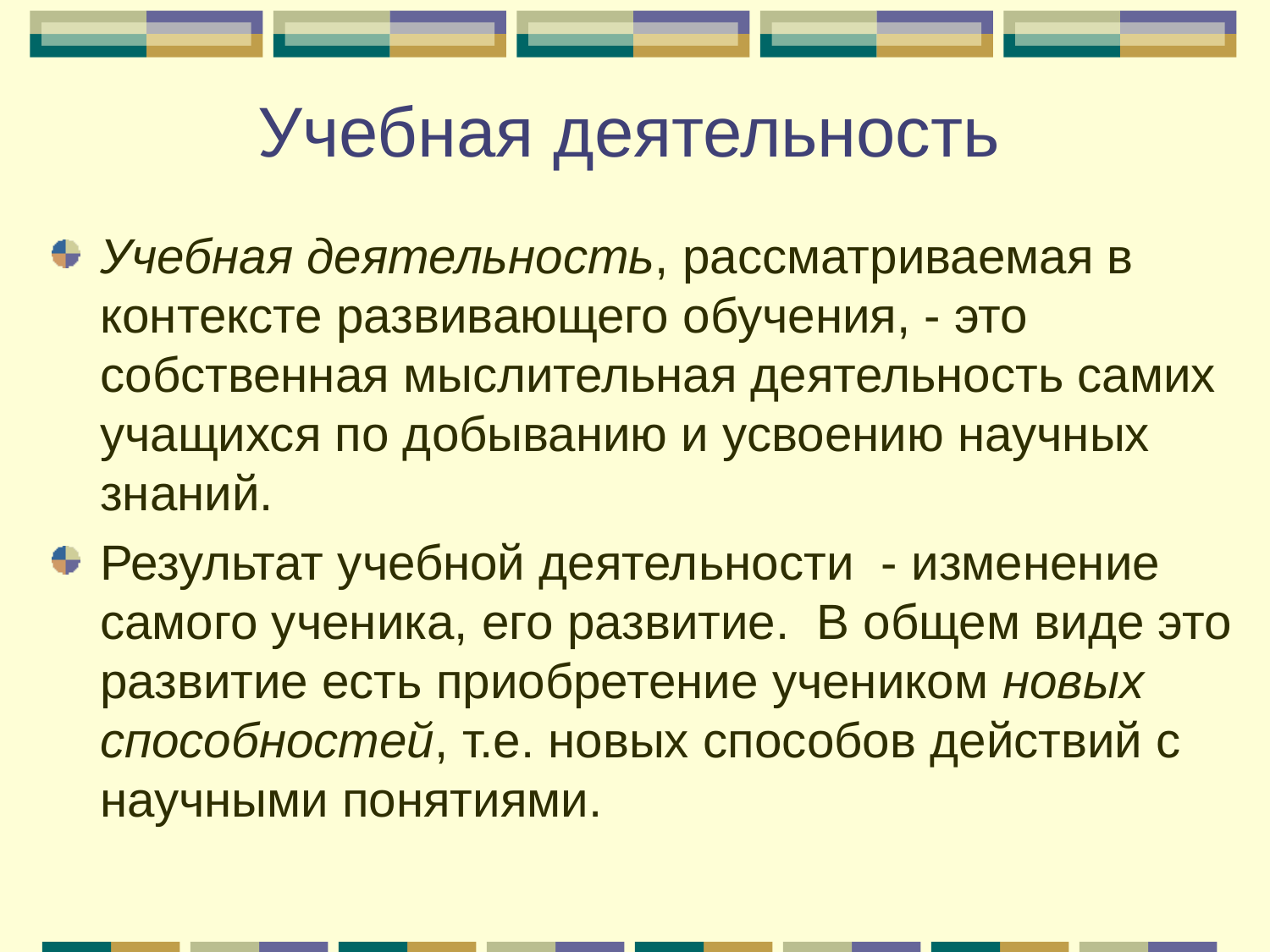

# Учебная деятельность
Учебная деятельность, рассматриваемая в контексте развивающего обучения, - это собственная мыслительная деятельность самих учащихся по добыванию и усвоению научных знаний.
Результат учебной деятельности  - изменение самого ученика, его развитие.  В общем виде это развитие есть приобретение учеником новых способностей, т.е. новых способов действий с научными понятиями.